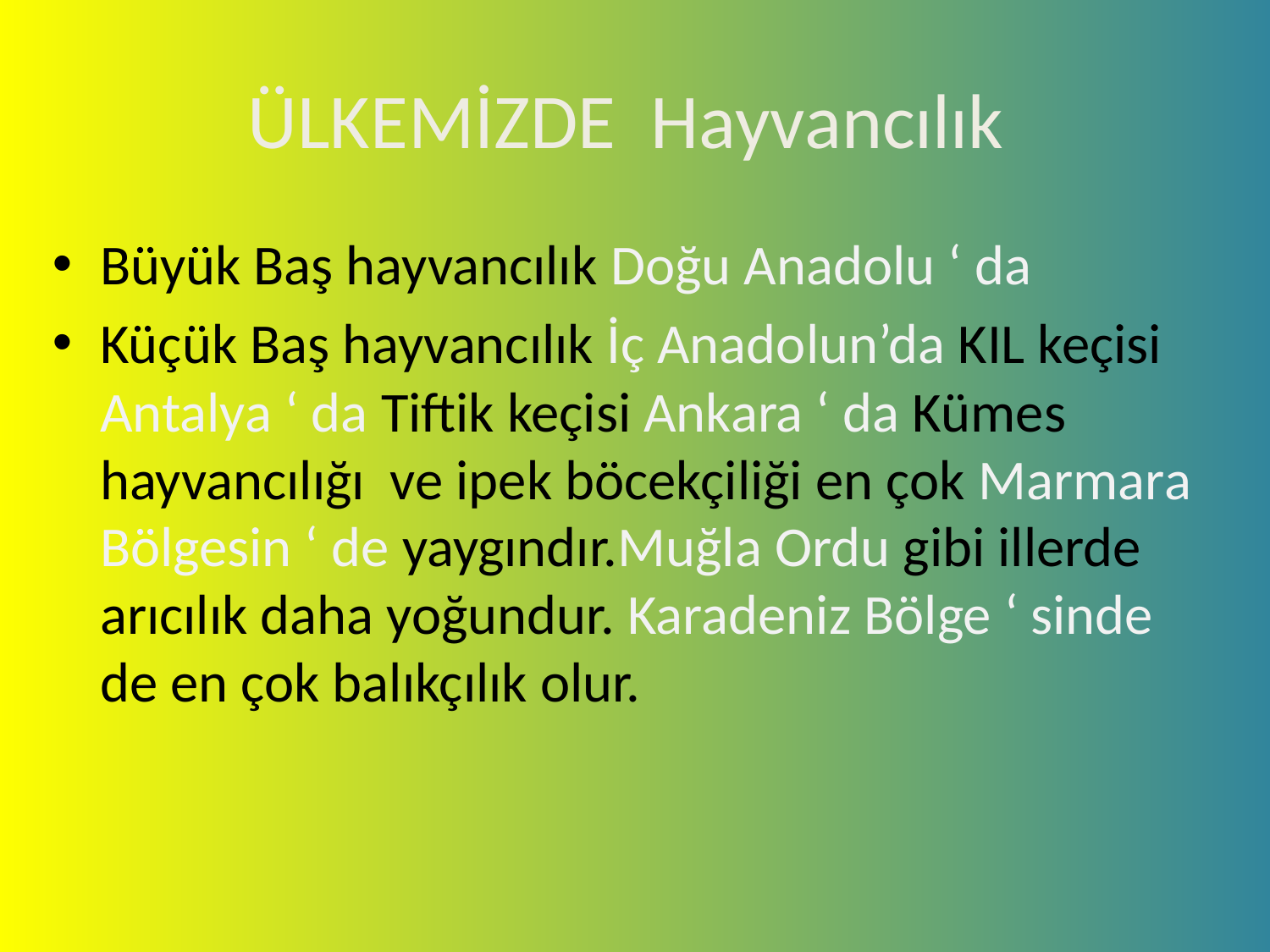

# ÜLKEMİZDE  Hayvancılık
Büyük Baş hayvancılık Doğu Anadolu ‘ da
Küçük Baş hayvancılık İç Anadolun’da KIL keçisi Antalya ‘ da Tiftik keçisi Ankara ‘ da Kümes hayvancılığı  ve ipek böcekçiliği en çok Marmara Bölgesin ‘ de yaygındır.Muğla Ordu gibi illerde arıcılık daha yoğundur. Karadeniz Bölge ‘ sinde de en çok balıkçılık olur.